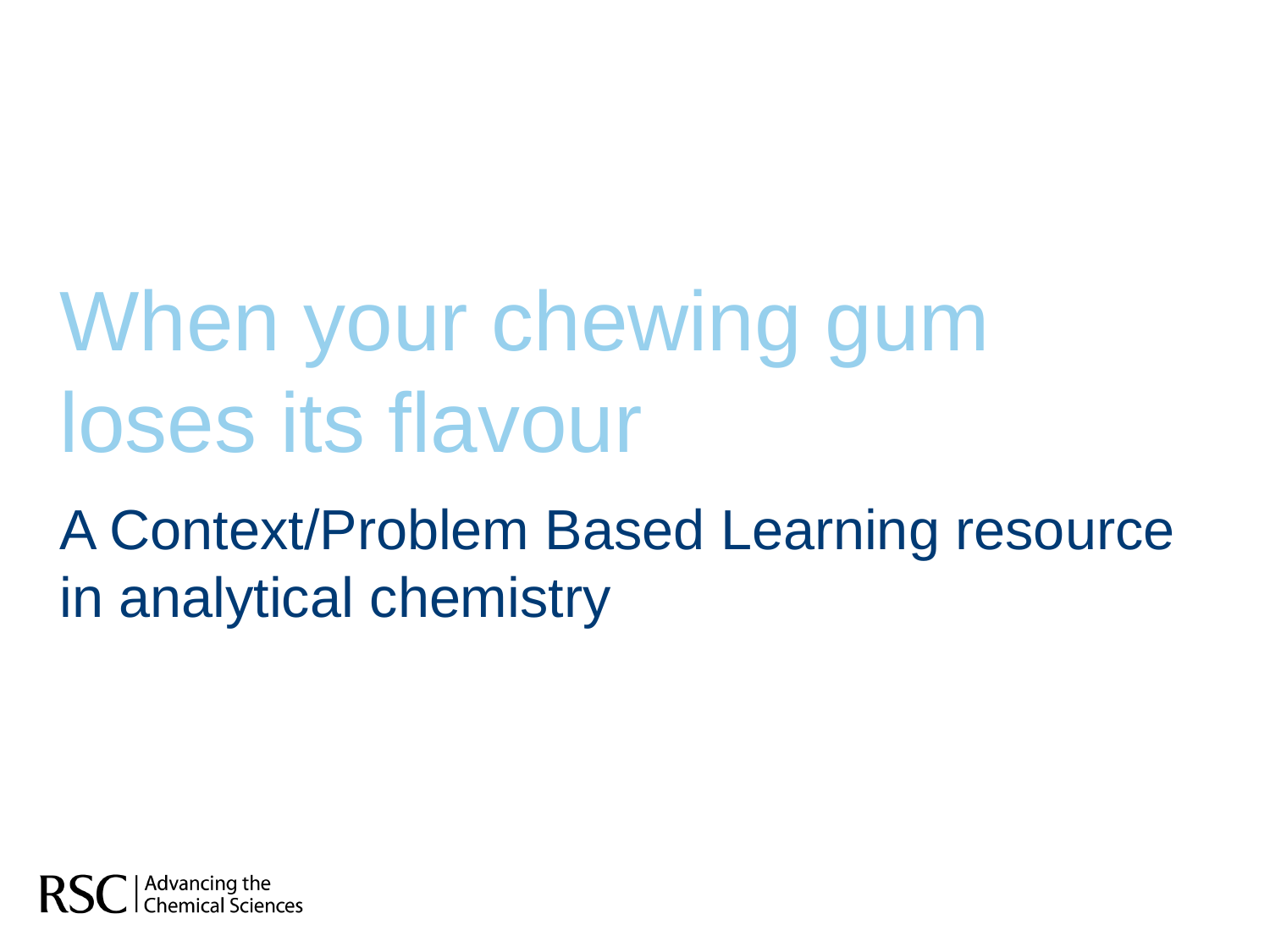

# When your chewing gum loses its flavour
A Context/Problem Based Learning resource in analytical chemistry